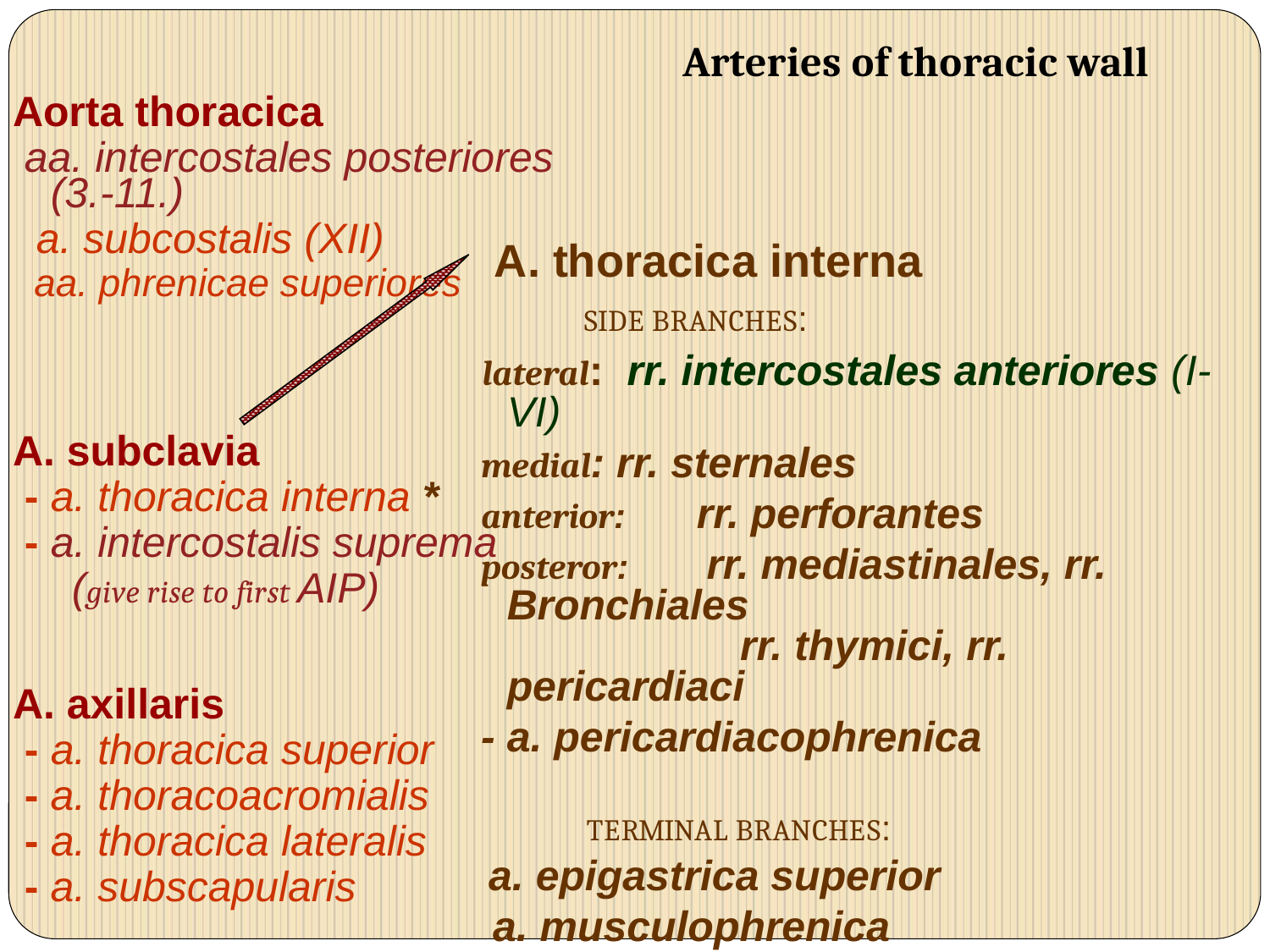

Arteries of thoracic wall

Aorta thoracica
 aa. intercostales posteriores (3.-11.)
  a. subcostalis (XII)
  aa. phrenicae superiores

A. subclavia
 - a. thoracica interna *
 - a. intercostalis suprema
     (give rise to first AIP)

A. axillaris
 - a. thoracica superior
 - a. thoracoacromialis
 - a. thoracica lateralis
 - a. subscapularis
  A. thoracica interna
         SIDE BRANCHES:
 lateral:  rr. intercostales anteriores (I- VI)
 medial: rr. sternales
 anterior:      rr. perforantes
 posteror:        rr. mediastinales, rr. Bronchiales
	         rr. thymici, rr. pericardiaci
 - a. pericardiacophrenica

            TERMINAL BRANCHES:
  a. epigastrica superior
  a. musculophrenica
    -  rr. intercostales anteriores (VII - IX)